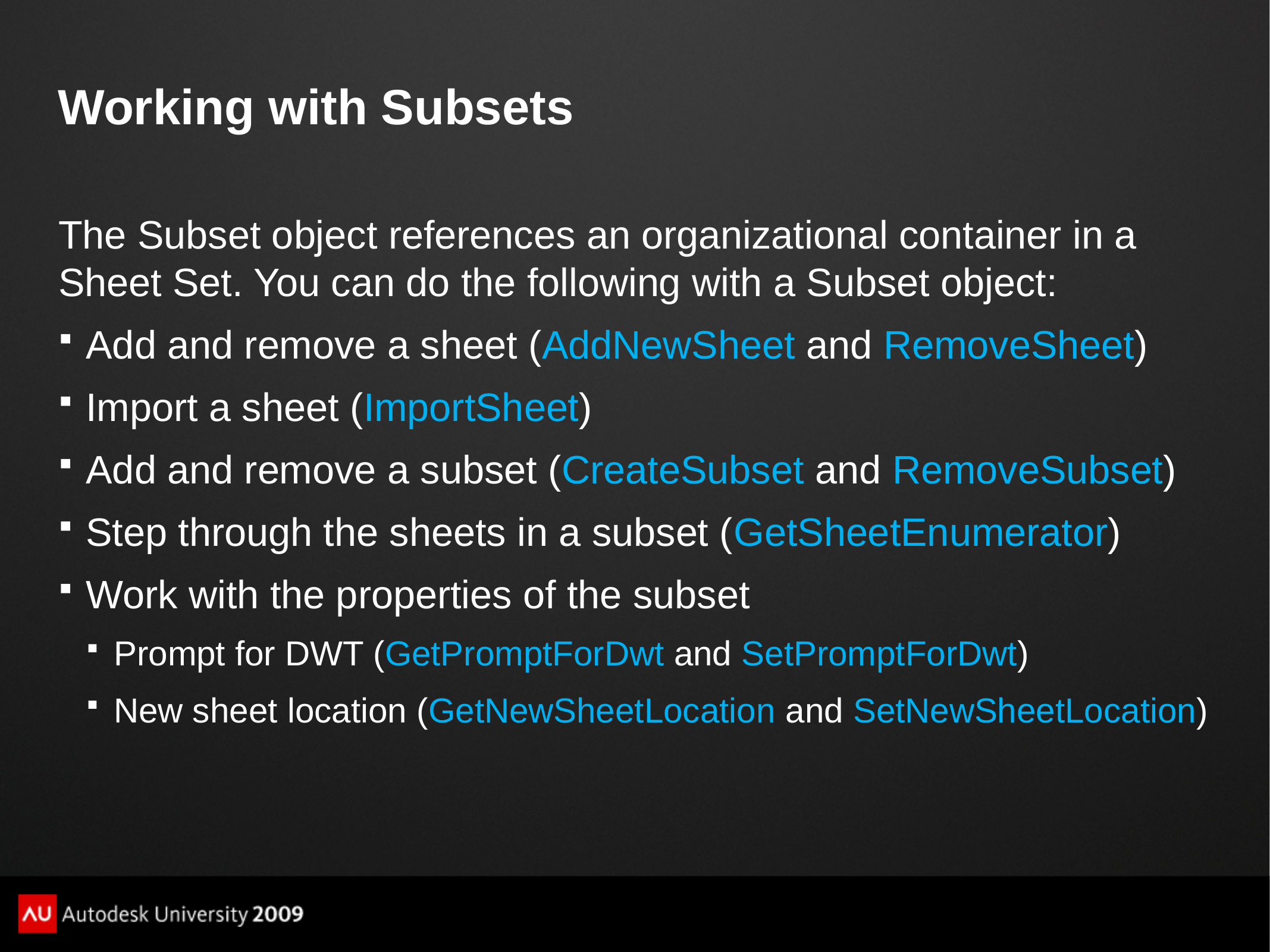

# Working with Subsets
The Subset object references an organizational container in a Sheet Set. You can do the following with a Subset object:
Add and remove a sheet (AddNewSheet and RemoveSheet)
Import a sheet (ImportSheet)
Add and remove a subset (CreateSubset and RemoveSubset)
Step through the sheets in a subset (GetSheetEnumerator)
Work with the properties of the subset
Prompt for DWT (GetPromptForDwt and SetPromptForDwt)
New sheet location (GetNewSheetLocation and SetNewSheetLocation)